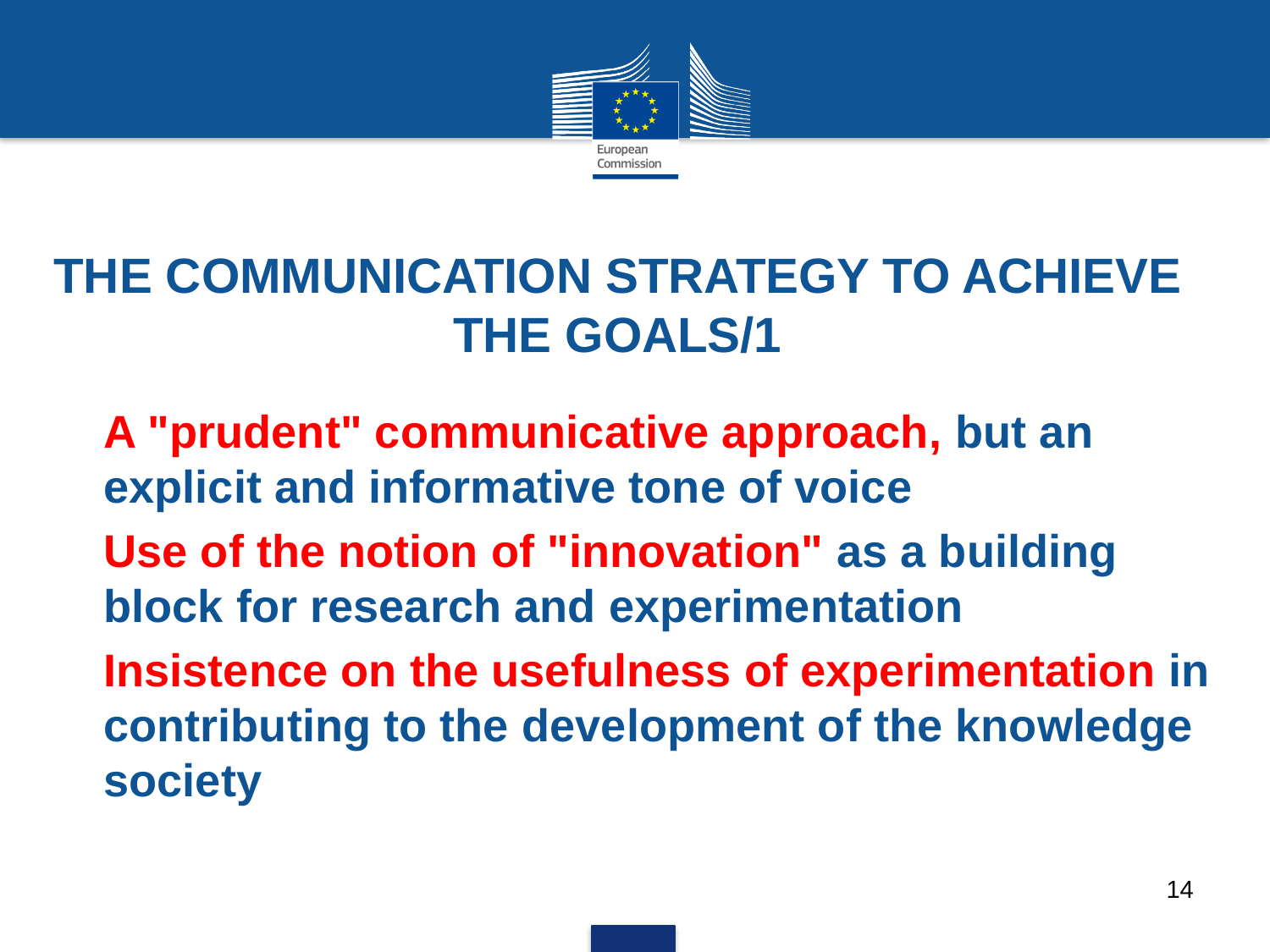

# THE COMMUNICATION STRATEGY TO ACHIEVE THE GOALS/1
A "prudent" communicative approach, but an explicit and informative tone of voice
Use of the notion of "innovation" as a building block for research and experimentation
Insistence on the usefulness of experimentation in contributing to the development of the knowledge society
14